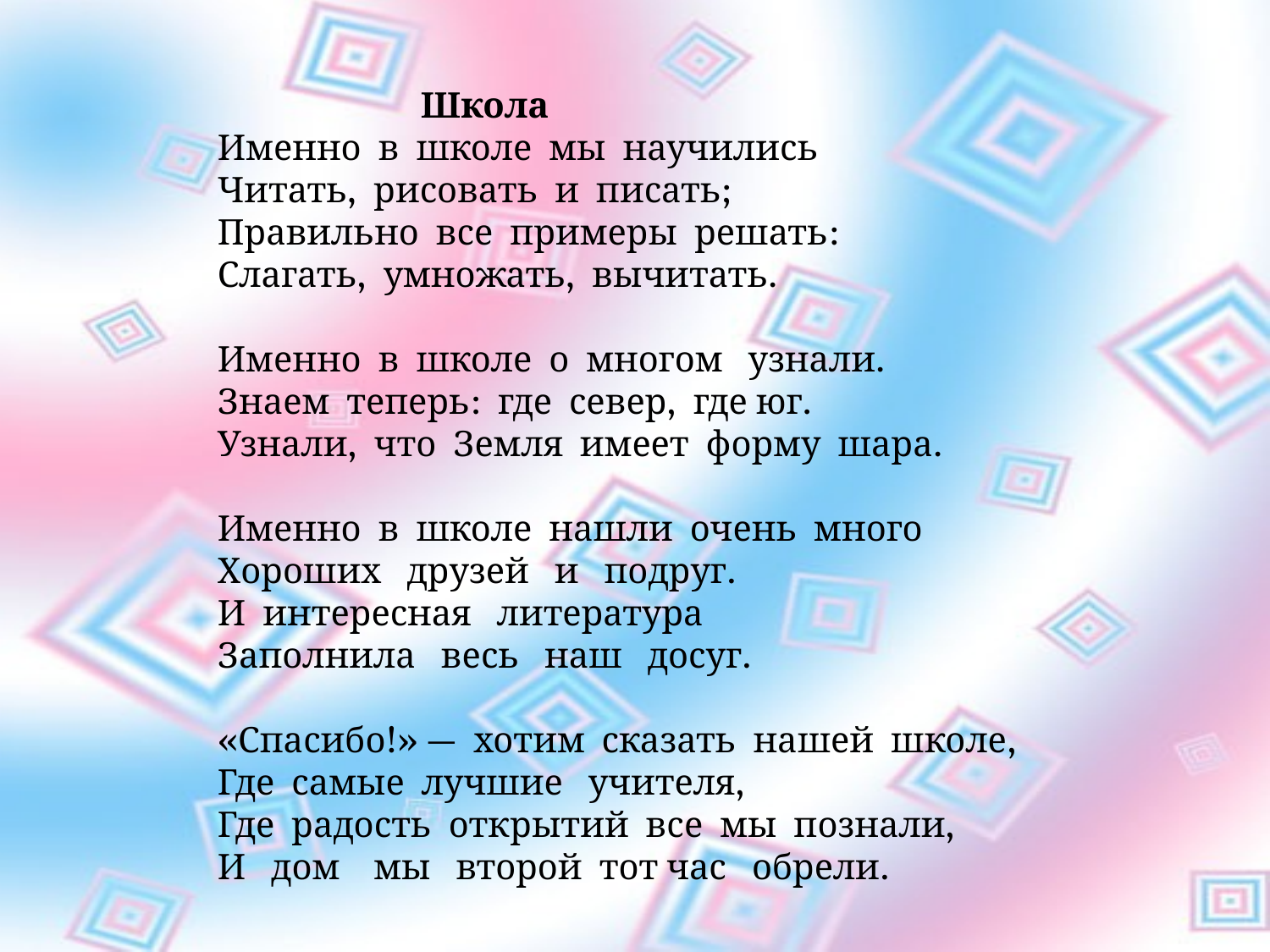

Школа
Именно  в  школе  мы  научились
Читать,  рисовать  и  писать;
Правильно  все  примеры  решать:
Слагать,  умножать,  вычитать.

Именно  в  школе  о  многом   узнали.
Знаем  теперь:  где  север,  где юг.
Узнали,  что  Земля  имеет  форму  шара.

Именно  в  школе  нашли  очень  много
Хороших   друзей   и   подруг.
И  интересная   литература
Заполнила   весь   наш   досуг.

«Спасибо!» —  хотим  сказать  нашей  школе,
Где  самые  лучшие   учителя,
Где  радость  открытий  все  мы  познали,
И   дом    мы   второй  тот час   обрели.